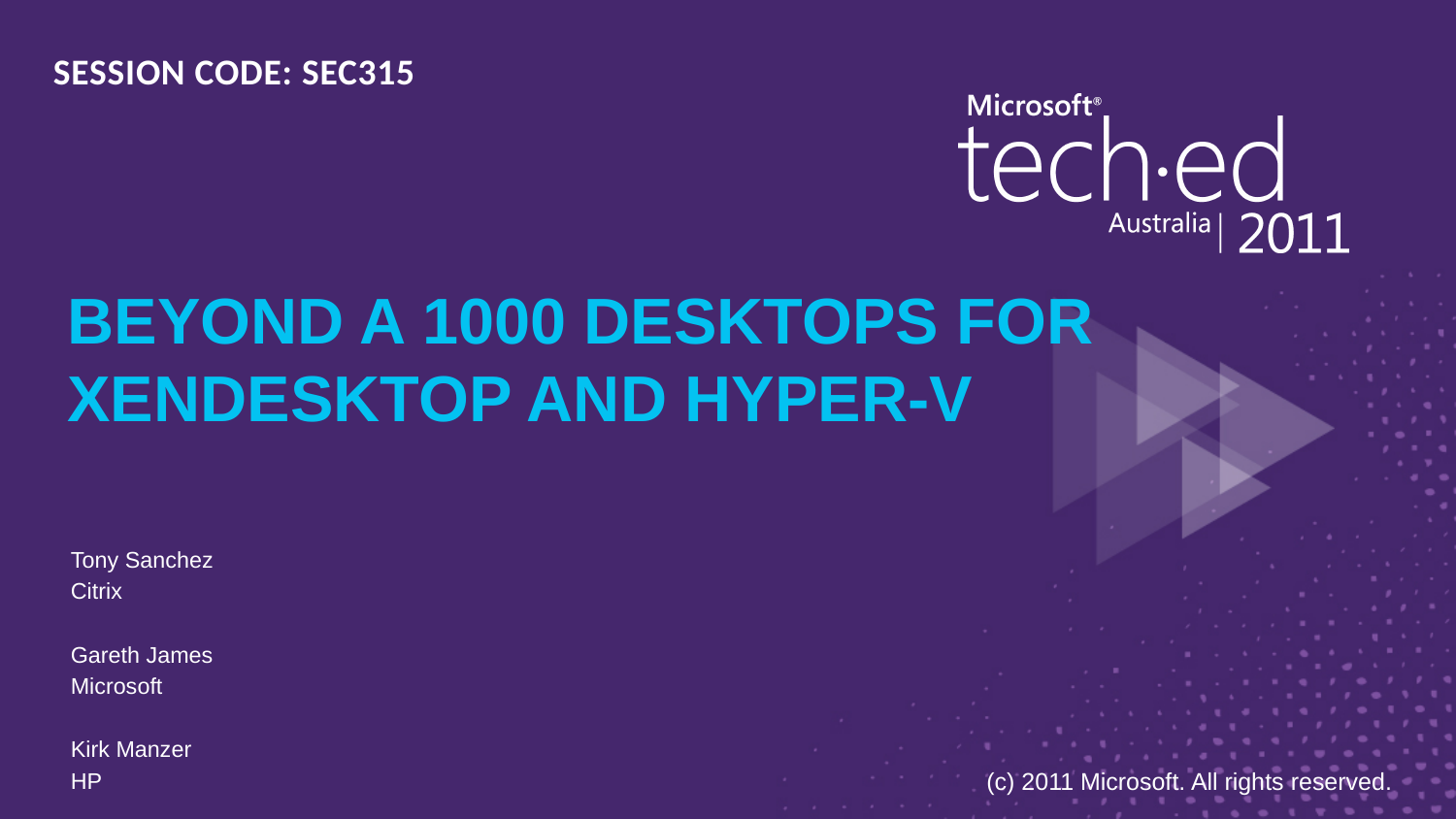

SESSION CODE: SEC315
# Beyond a 1000 desktops for xendesktop and hyper-v
Tony Sanchez
Citrix

Gareth James
Microsoft

Kirk Manzer
HP
(c) 2011 Microsoft. All rights reserved.